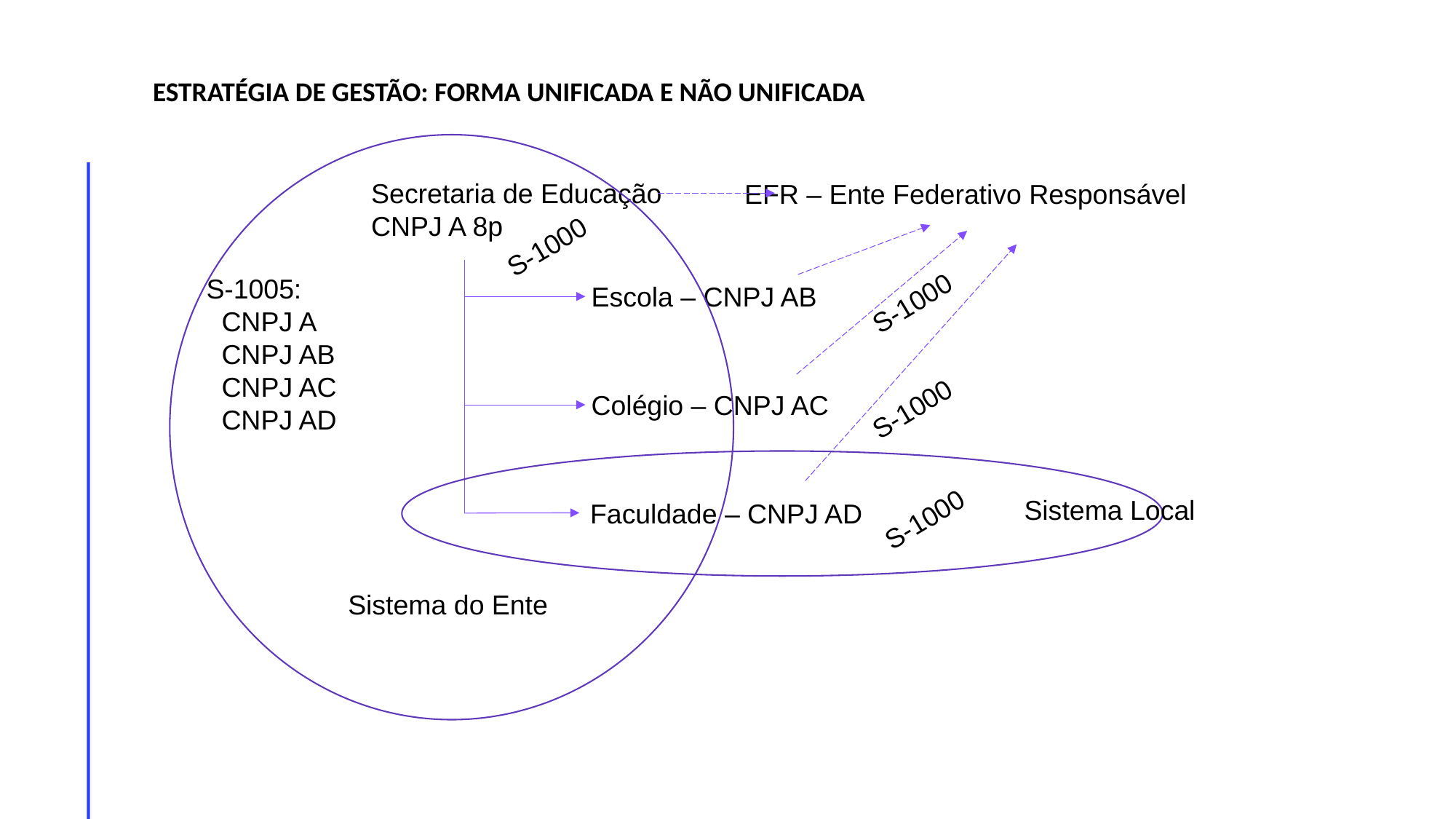

# Estratégia de Gestão: Forma Unificada e Não Unificada

Sistema do Ente
EFR – Ente Federativo Responsável
Secretaria de Educação
CNPJ A 8p
S-1000
S-1000
S-1000
S-1000
S-1005:
  CNPJ A
  CNPJ AB
  CNPJ AC
  CNPJ AD
Escola – CNPJ AB
Colégio – CNPJ AC

Sistema Local
Faculdade – CNPJ AD